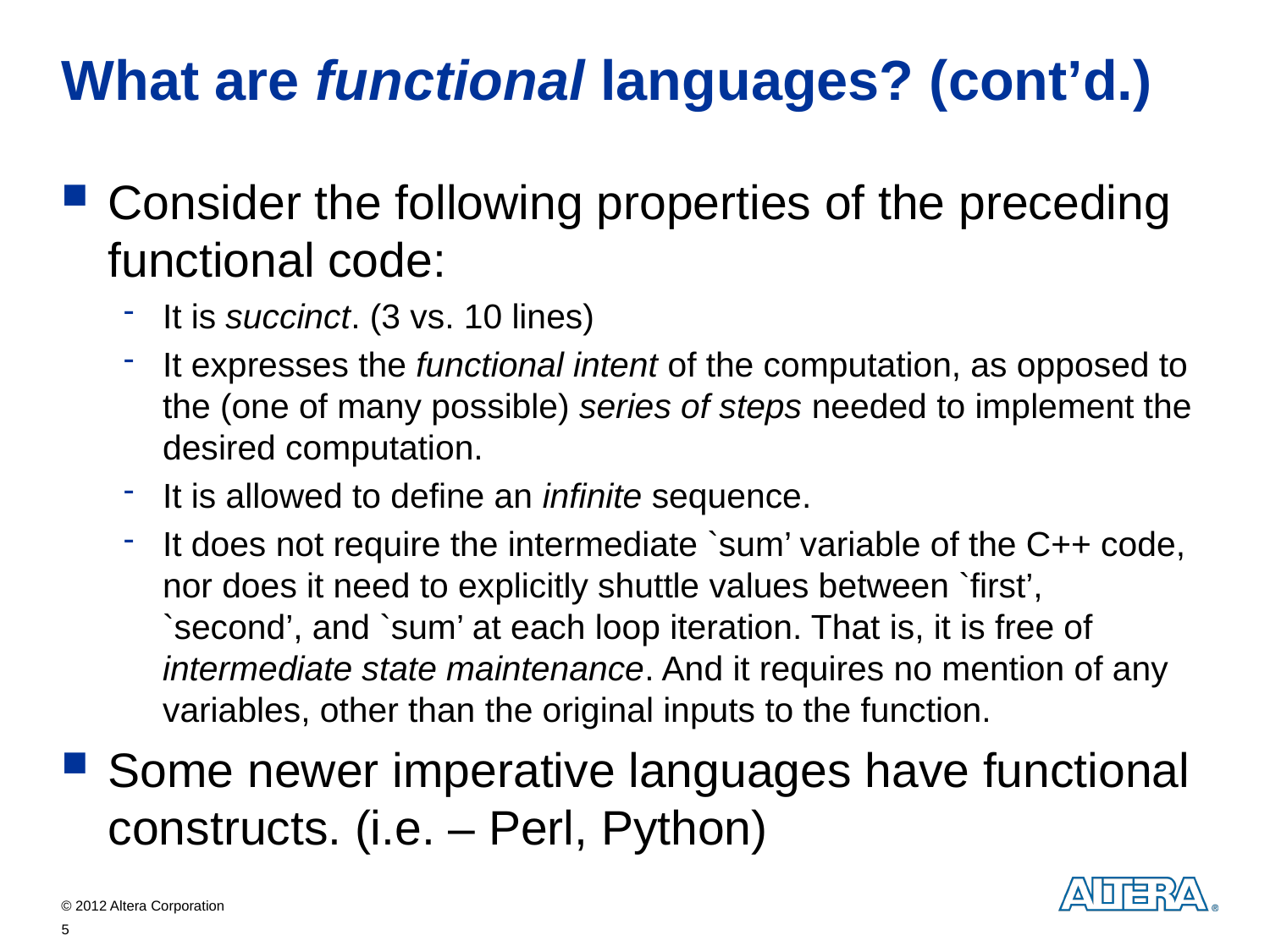

# What are functional languages? (cont’d.)
Consider the following properties of the preceding functional code:
It is succinct. (3 vs. 10 lines)
It expresses the functional intent of the computation, as opposed to the (one of many possible) series of steps needed to implement the desired computation.
It is allowed to define an infinite sequence.
It does not require the intermediate `sum’ variable of the C++ code, nor does it need to explicitly shuttle values between `first’, `second’, and `sum’ at each loop iteration. That is, it is free of intermediate state maintenance. And it requires no mention of any variables, other than the original inputs to the function.
Some newer imperative languages have functional constructs. (i.e. – Perl, Python)
5